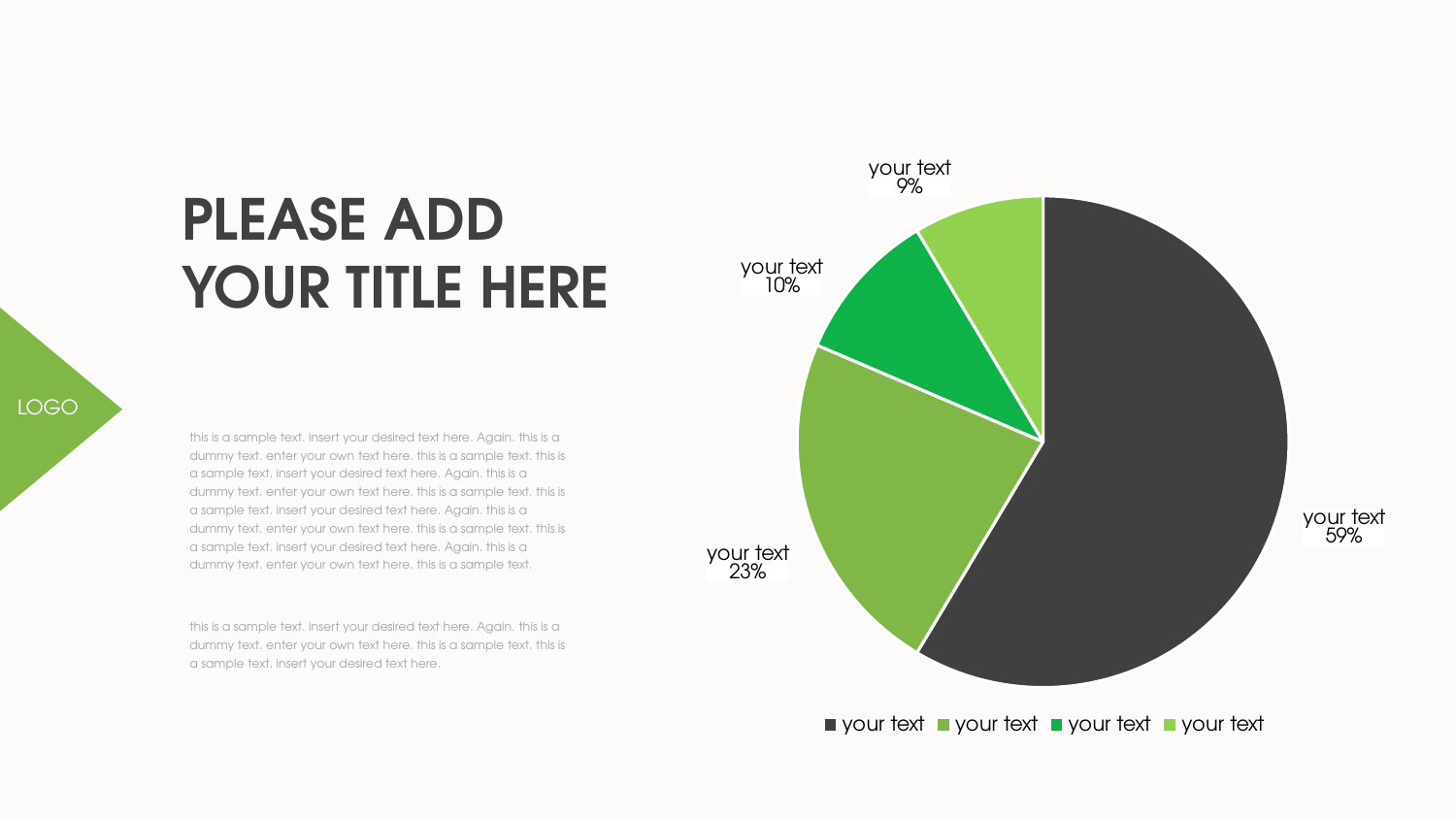

### Chart

| Category | your text  |
|---|---|
| your text | 8.2 |
| your text | 3.2 |
| your text | 1.4 |
| your text | 1.2 |
PLEASE ADD YOUR TITLE HERE
this is a sample text. insert your desired text here. Again. this is a dummy text. enter your own text here. this is a sample text. this is a sample text. insert your desired text here. Again. this is a dummy text. enter your own text here. this is a sample text. this is a sample text. insert your desired text here. Again. this is a dummy text. enter your own text here. this is a sample text. this is a sample text. insert your desired text here. Again. this is a dummy text. enter your own text here. this is a sample text.
this is a sample text. insert your desired text here. Again. this is a dummy text. enter your own text here. this is a sample text. this is a sample text. insert your desired text here.

LOGO